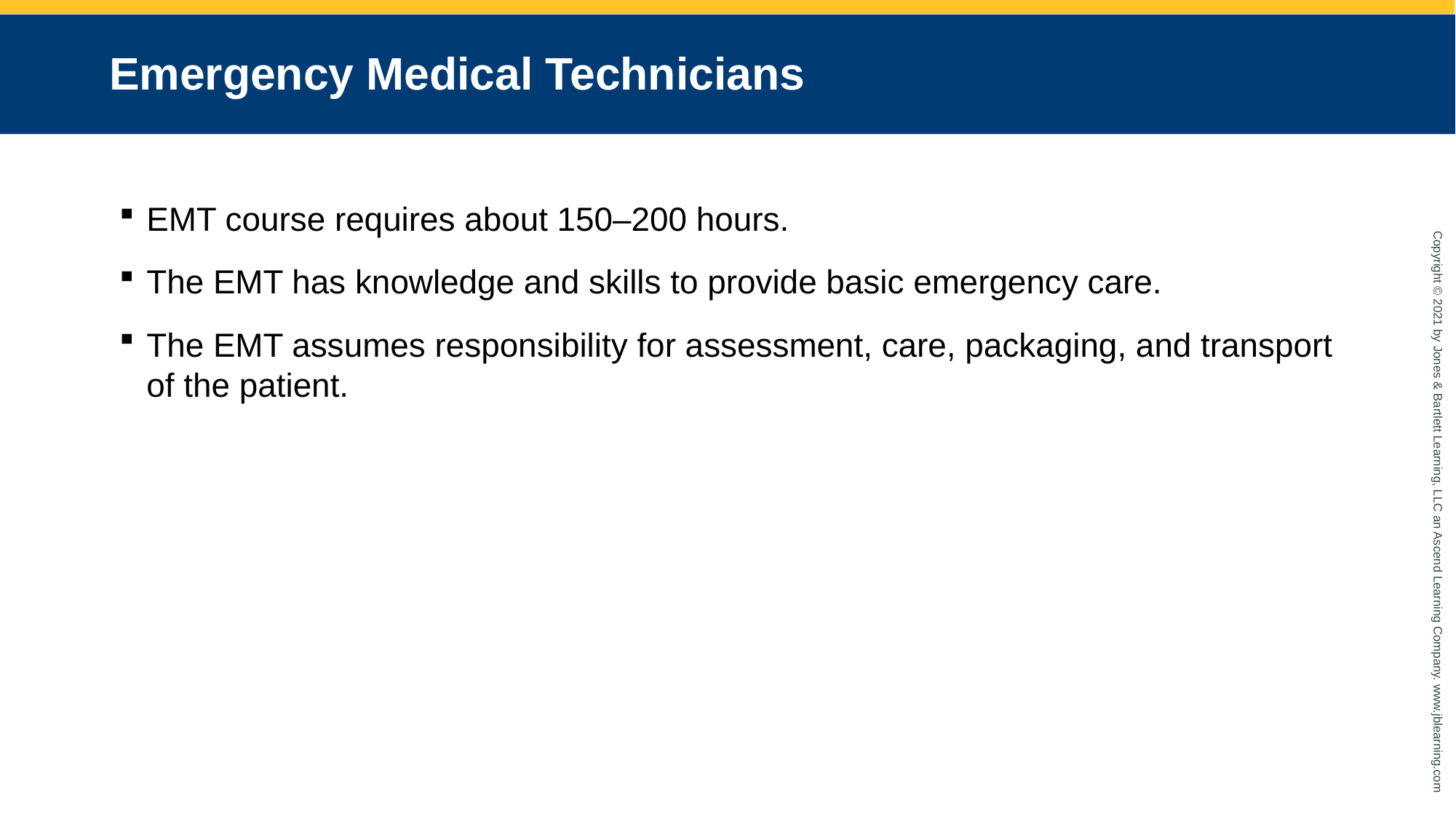

Emergency Medical Technicians
EMT course requires about 150–200 hours.
The EMT has knowledge and skills to provide basic emergency care.
The EMT assumes responsibility for assessment, care, packaging, and transport of the patient.